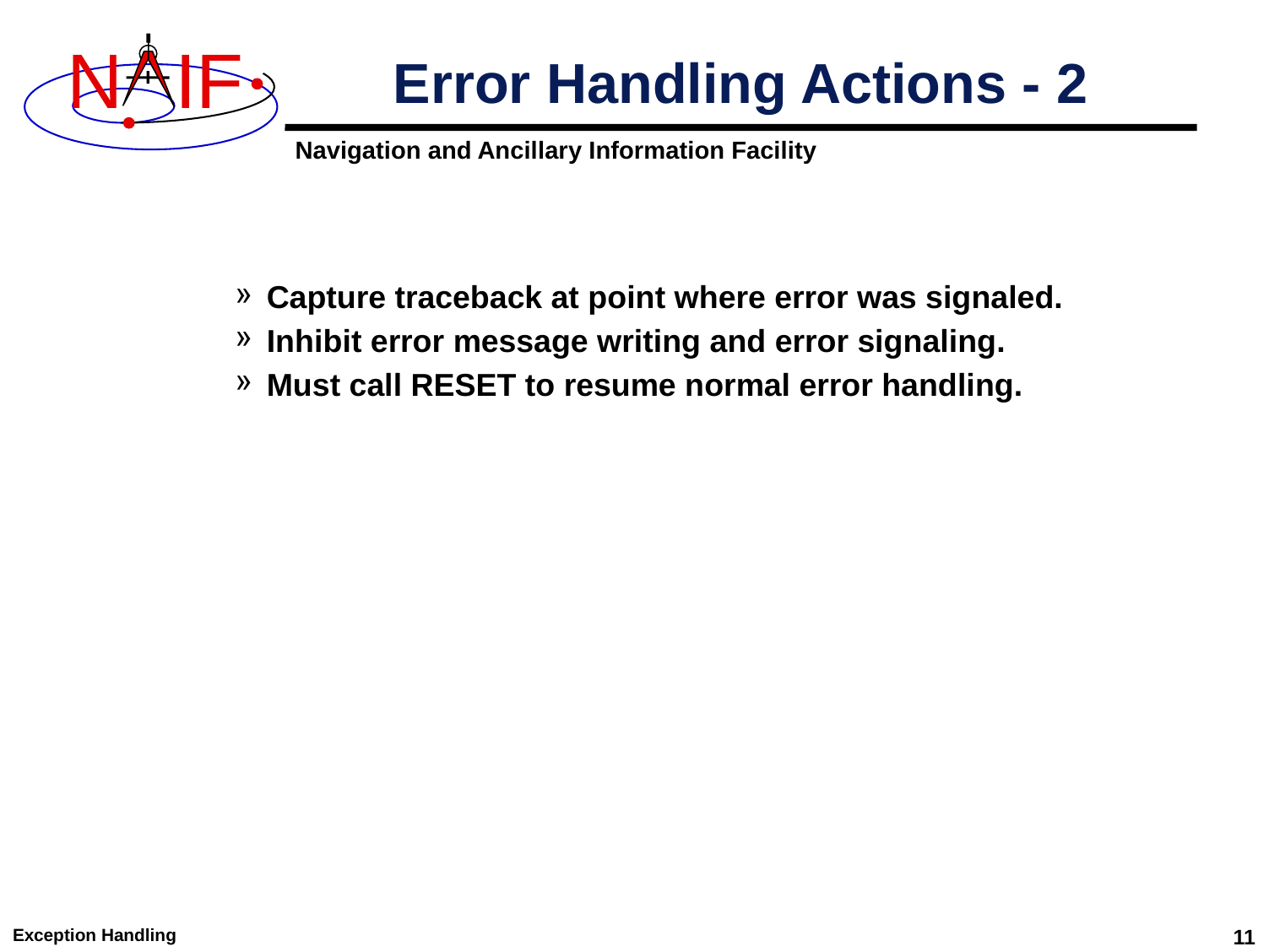

# Error Handling Actions - 2
Capture traceback at point where error was signaled.
Inhibit error message writing and error signaling.
Must call RESET to resume normal error handling.
Exception Handling
11